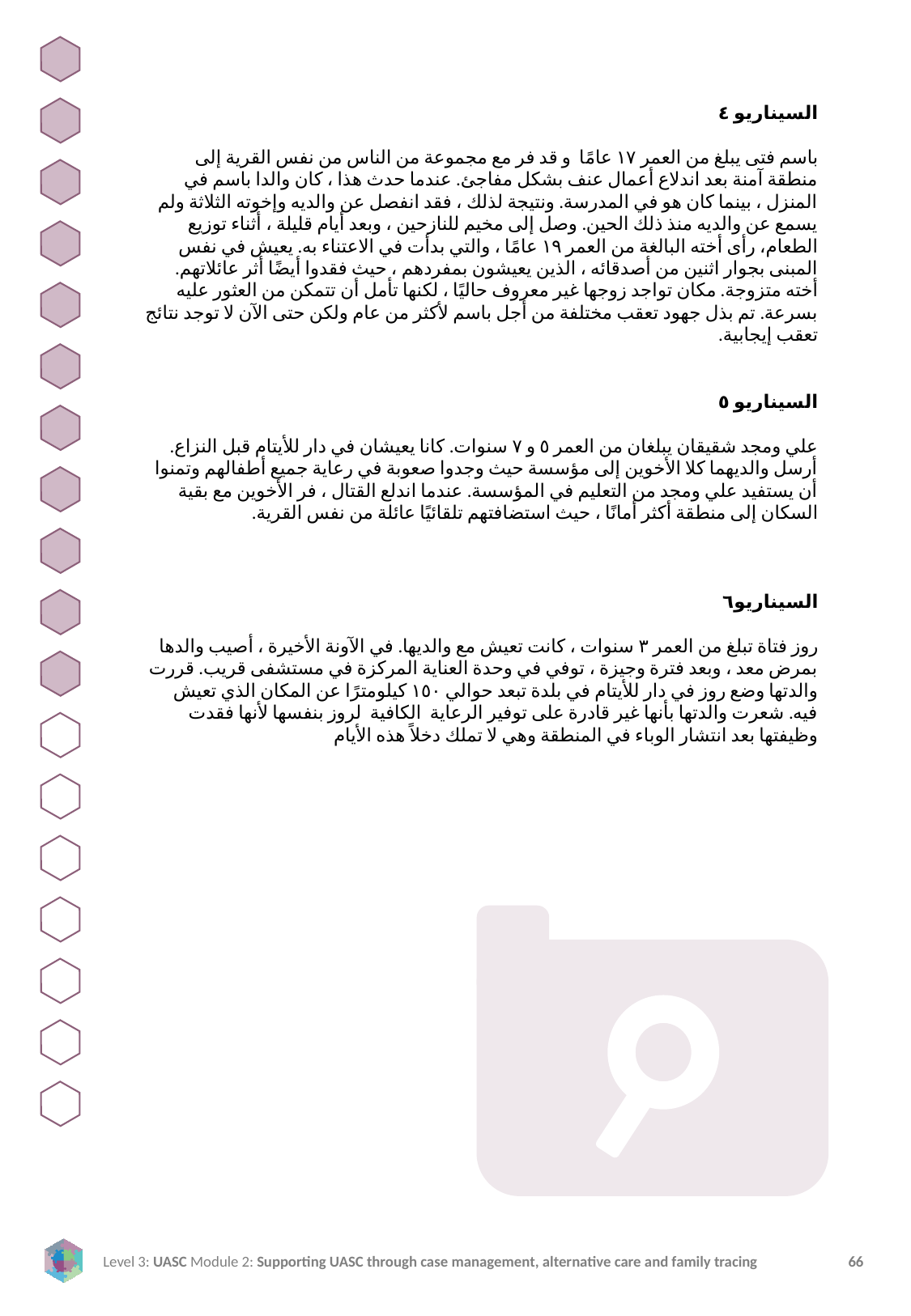

السيناريو ٤

باسم فتى يبلغ من العمر ١٧ عامًا  و قد فر مع مجموعة من الناس من نفس القرية إلى منطقة آمنة بعد اندلاع أعمال عنف بشكل مفاجئ. عندما حدث هذا ، كان والدا باسم في المنزل ، بينما كان هو في المدرسة. ونتيجة لذلك ، فقد انفصل عن والديه وإخوته الثلاثة ولم يسمع عن والديه منذ ذلك الحين. وصل إلى مخيم للنازحين ، وبعد أيام قليلة ، أثناء توزيع الطعام، رأى أخته البالغة من العمر ١٩ عامًا ، والتي بدأت في الاعتناء به. يعيش في نفس المبنى بجوار اثنين من أصدقائه ، الذين يعيشون بمفردهم ، حيث فقدوا أيضًا أثر عائلاتهم. أخته متزوجة. مكان تواجد زوجها غير معروف حاليًا ، لكنها تأمل أن تتمكن من العثور عليه بسرعة. تم بذل جهود تعقب مختلفة من أجل باسم لأكثر من عام ولكن حتى الآن لا توجد نتائج تعقب إيجابية.

السيناريو ٥

علي ومجد شقيقان يبلغان من العمر ٥ و ٧ سنوات. كانا يعيشان في دار للأيتام قبل النزاع. أرسل والديهما كلا الأخوين إلى مؤسسة حيث وجدوا صعوبة في رعاية جميع أطفالهم وتمنوا أن يستفيد علي ومجد من التعليم في المؤسسة. عندما اندلع القتال ، فر الأخوين مع بقية السكان إلى منطقة أكثر أمانًا ، حيث استضافتهم تلقائيًا عائلة من نفس القرية.

السيناريو٦

روز فتاة تبلغ من العمر ٣ سنوات ، كانت تعيش مع والديها. في الآونة الأخيرة ، أصيب والدها بمرض معد ، وبعد فترة وجيزة ، توفي في وحدة العناية المركزة في مستشفى قريب. قررت والدتها وضع روز في دار للأيتام في بلدة تبعد حوالي ١٥٠ كيلومترًا عن المكان الذي تعيش فيه. شعرت والدتها بأنها غير قادرة على توفير الرعاية  الكافية  لروز بنفسها لأنها فقدت وظيفتها بعد انتشار الوباء في المنطقة وهي لا تملك دخلاً هذه الأيام